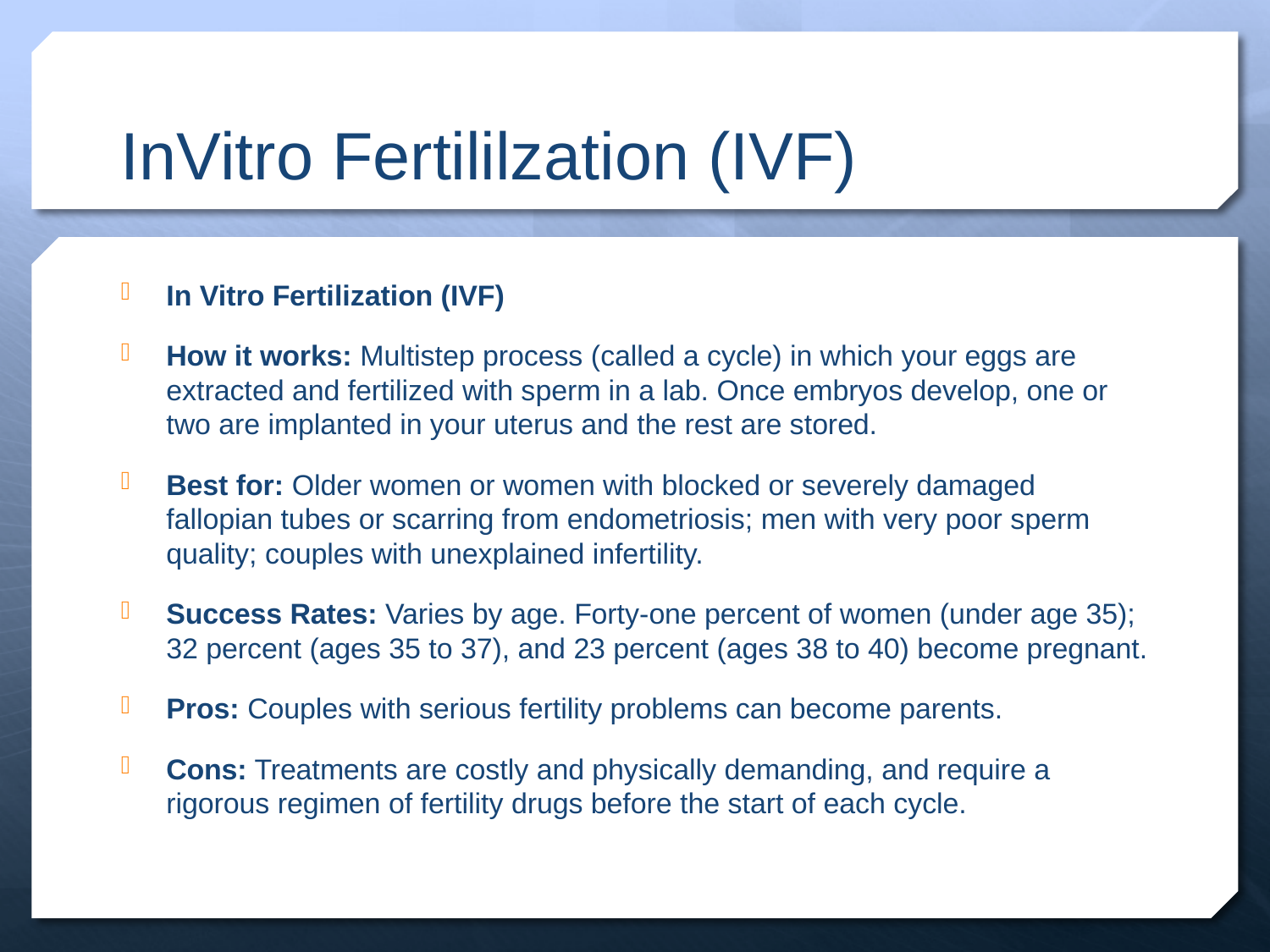

# InVitro Fertililzation (IVF)
In Vitro Fertilization (IVF)
How it works: Multistep process (called a cycle) in which your eggs are extracted and fertilized with sperm in a lab. Once embryos develop, one or two are implanted in your uterus and the rest are stored.
Best for: Older women or women with blocked or severely damaged fallopian tubes or scarring from endometriosis; men with very poor sperm quality; couples with unexplained infertility.
Success Rates: Varies by age. Forty-one percent of women (under age 35); 32 percent (ages 35 to 37), and 23 percent (ages 38 to 40) become pregnant.
Pros: Couples with serious fertility problems can become parents.
Cons: Treatments are costly and physically demanding, and require a rigorous regimen of fertility drugs before the start of each cycle.